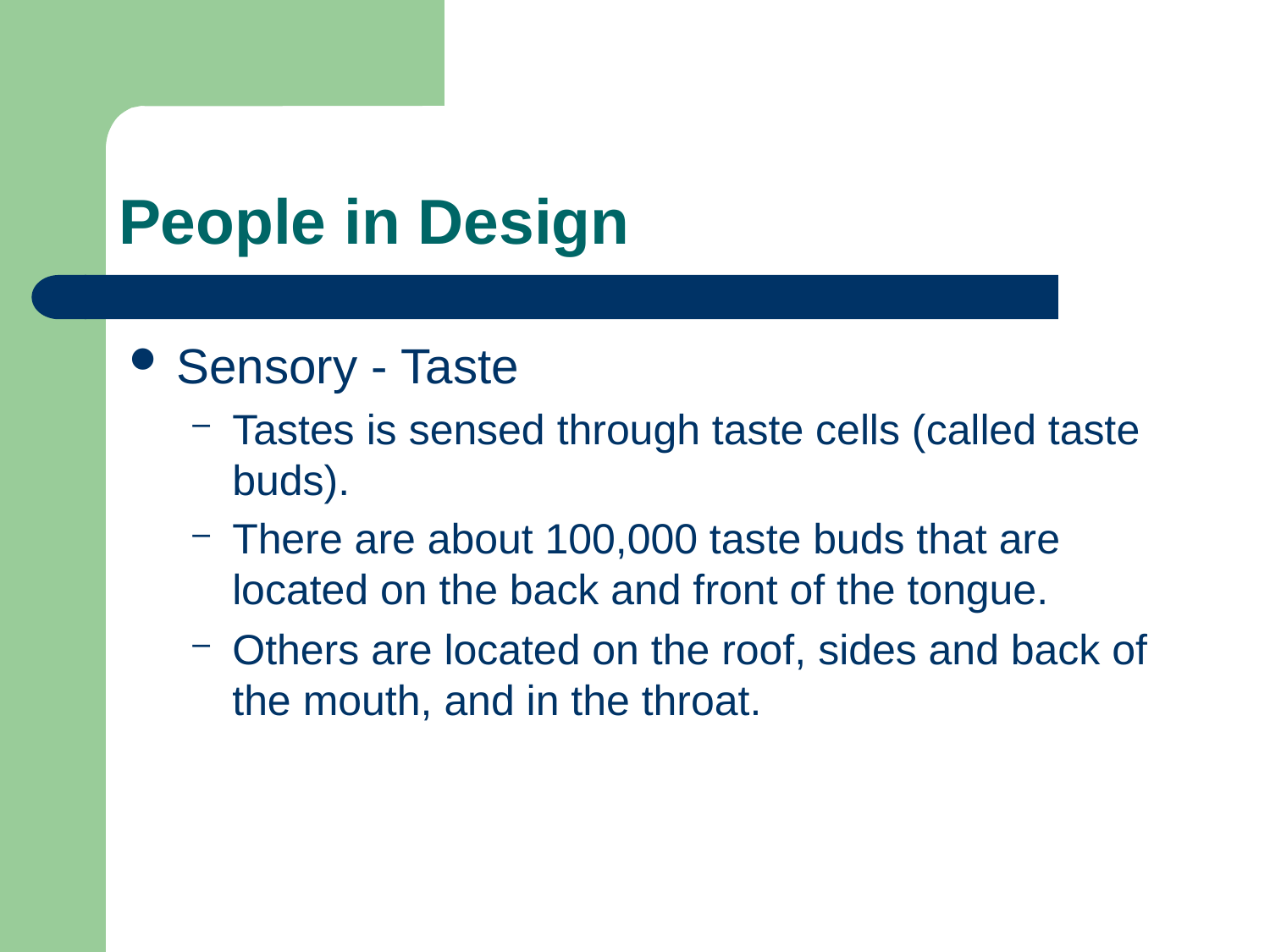

# People in Design
Sensory - Taste
Tastes is sensed through taste cells (called taste buds).
There are about 100,000 taste buds that are located on the back and front of the tongue.
Others are located on the roof, sides and back of the mouth, and in the throat.